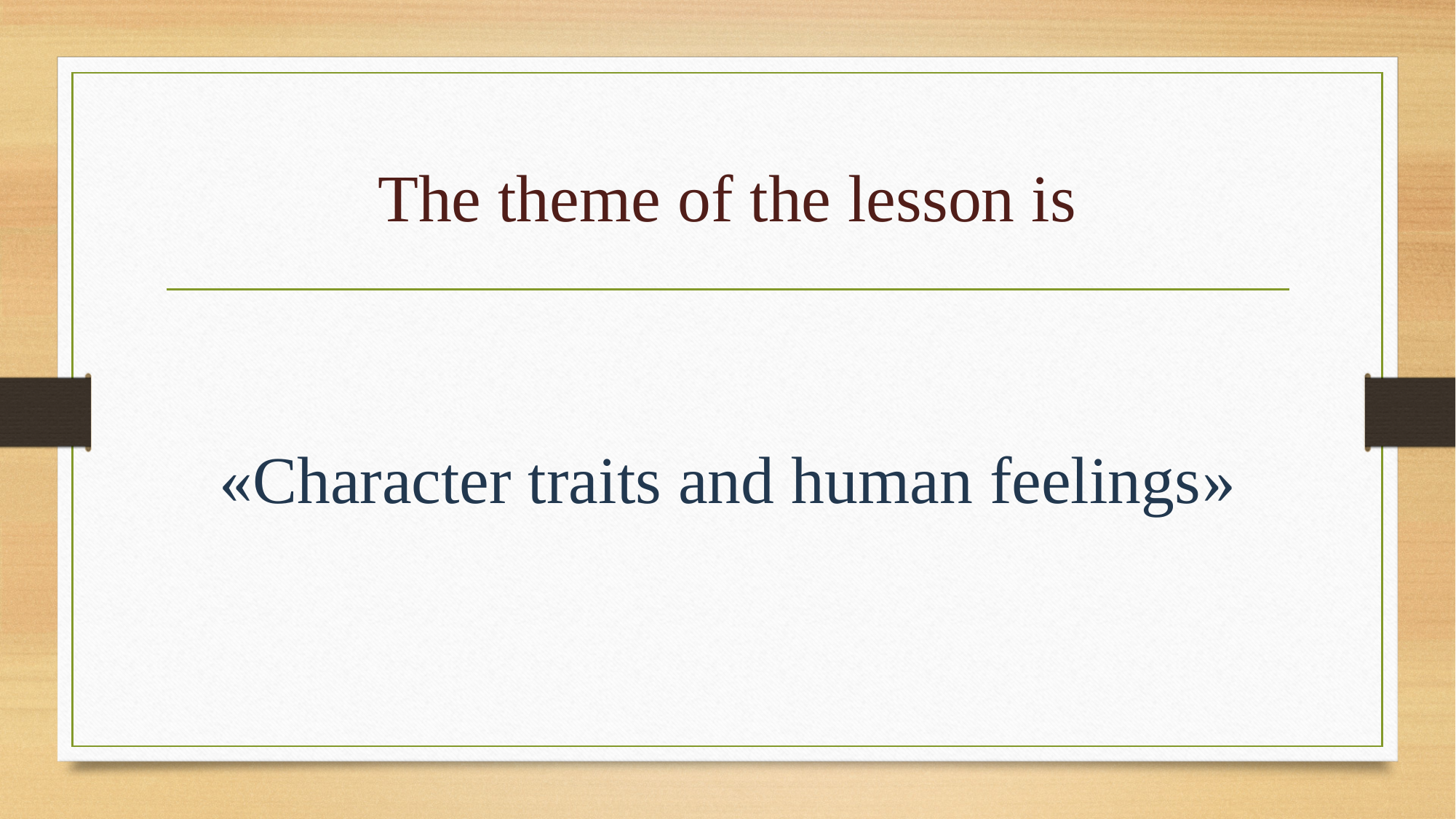

# The theme of the lesson is

«Character traits and human feelings»